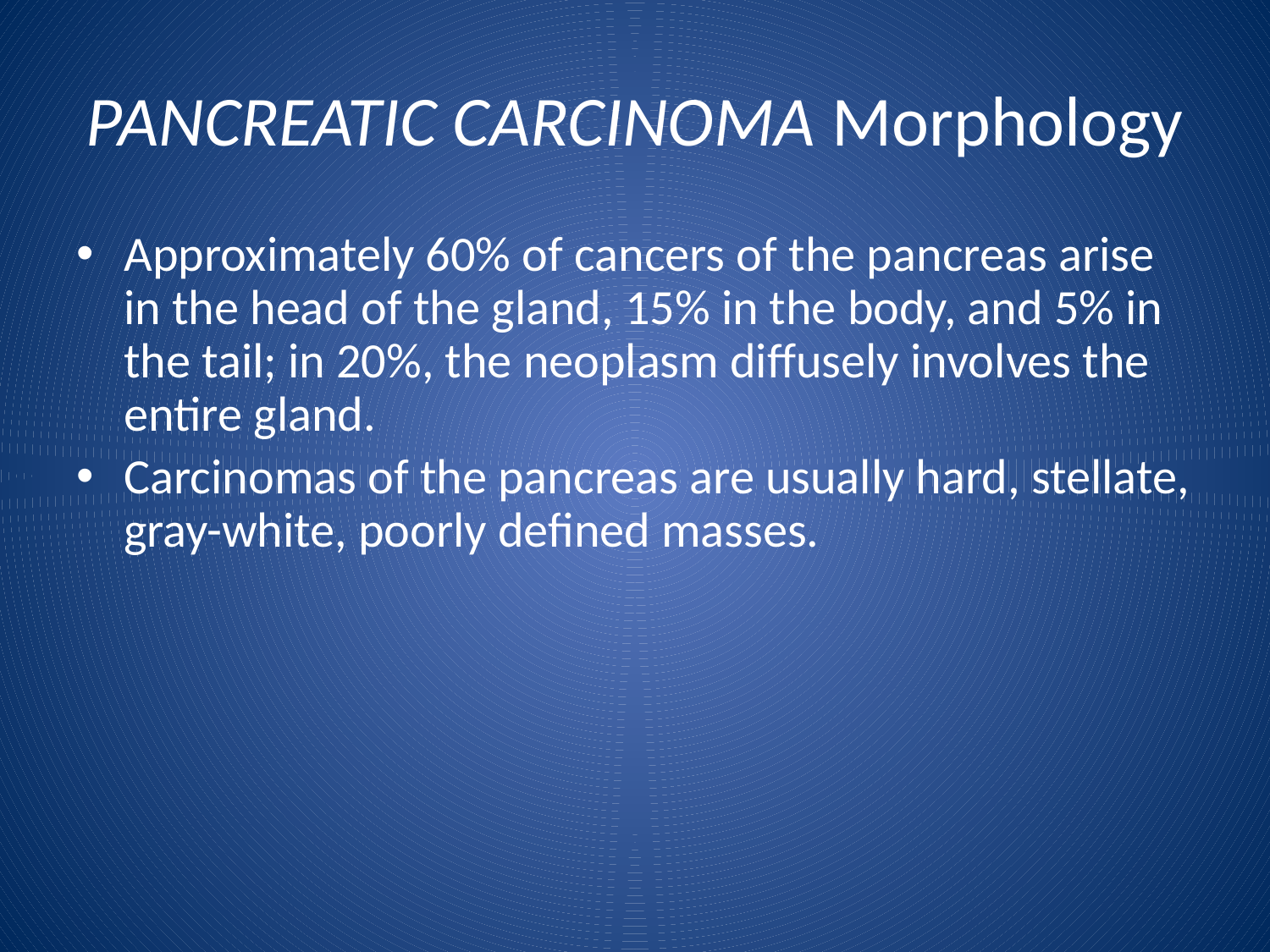

# PANCREATIC CARCINOMA Morphology
Approximately 60% of cancers of the pancreas arise in the head of the gland, 15% in the body, and 5% in the tail; in 20%, the neoplasm diffusely involves the entire gland.
Carcinomas of the pancreas are usually hard, stellate, gray-white, poorly defined masses.